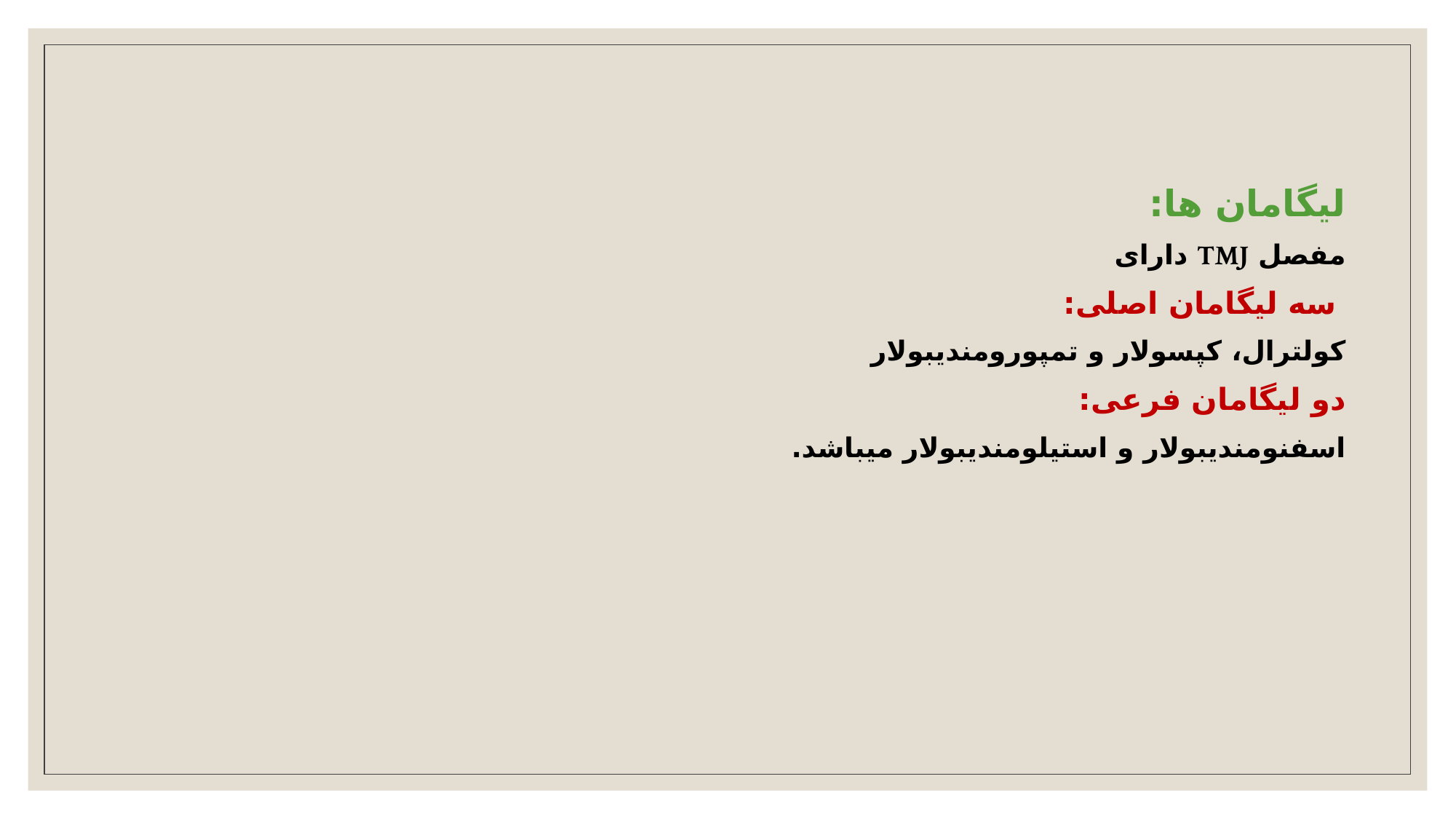

لیگامان ها:
مفصل TMJ دارای
 سه لیگامان اصلی:
کولترال، کپسولار و تمپورومندیبولار
دو لیگامان فرعی:
اسفنومندیبولار و استیلومندیبولار میباشد.